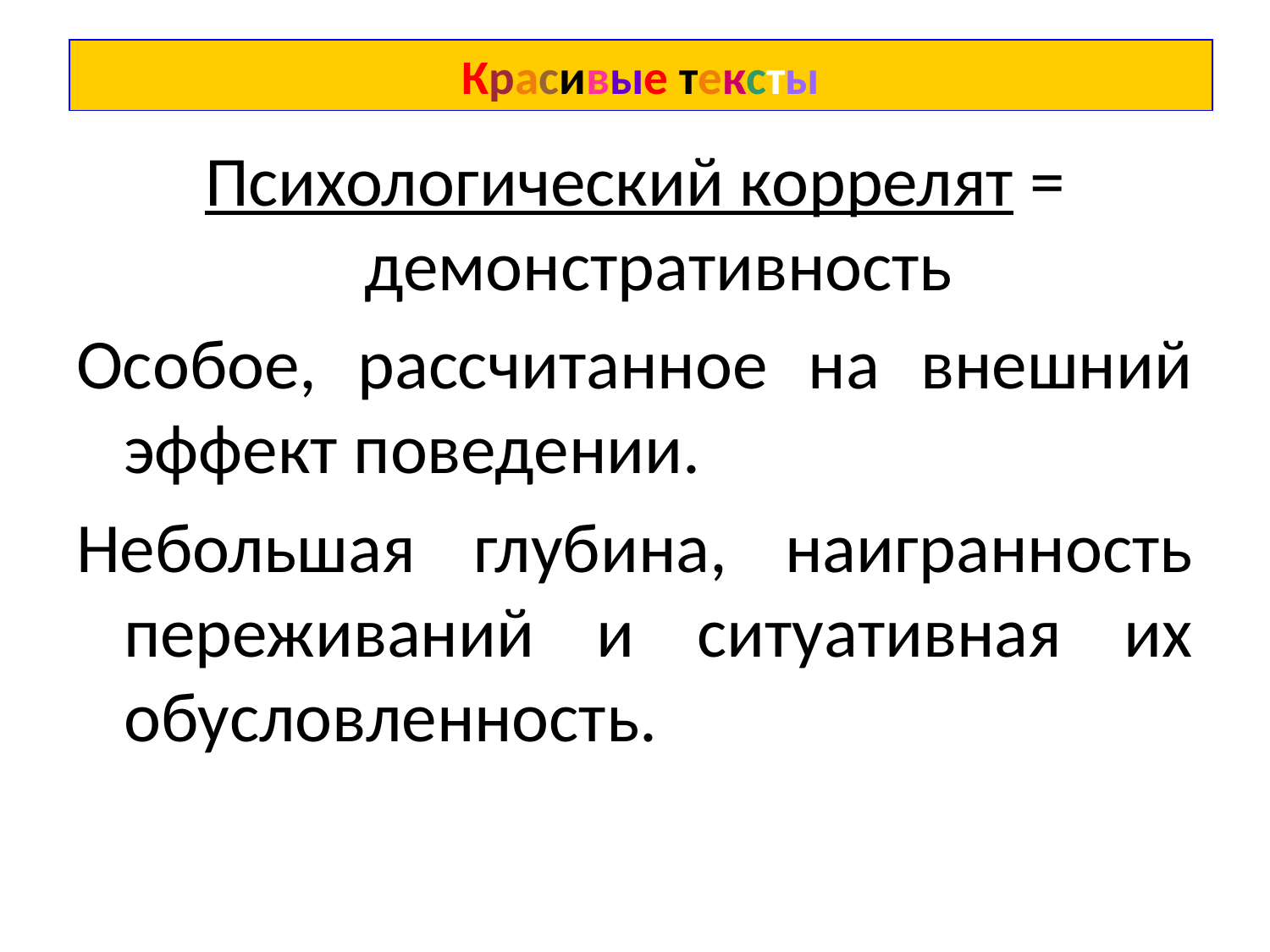

# Красивые тексты
Психологический коррелят = демонстративность
Особое, рассчитанное на внешний эффект поведении.
Небольшая глубина, наигранность переживаний и ситуативная их обусловленность.